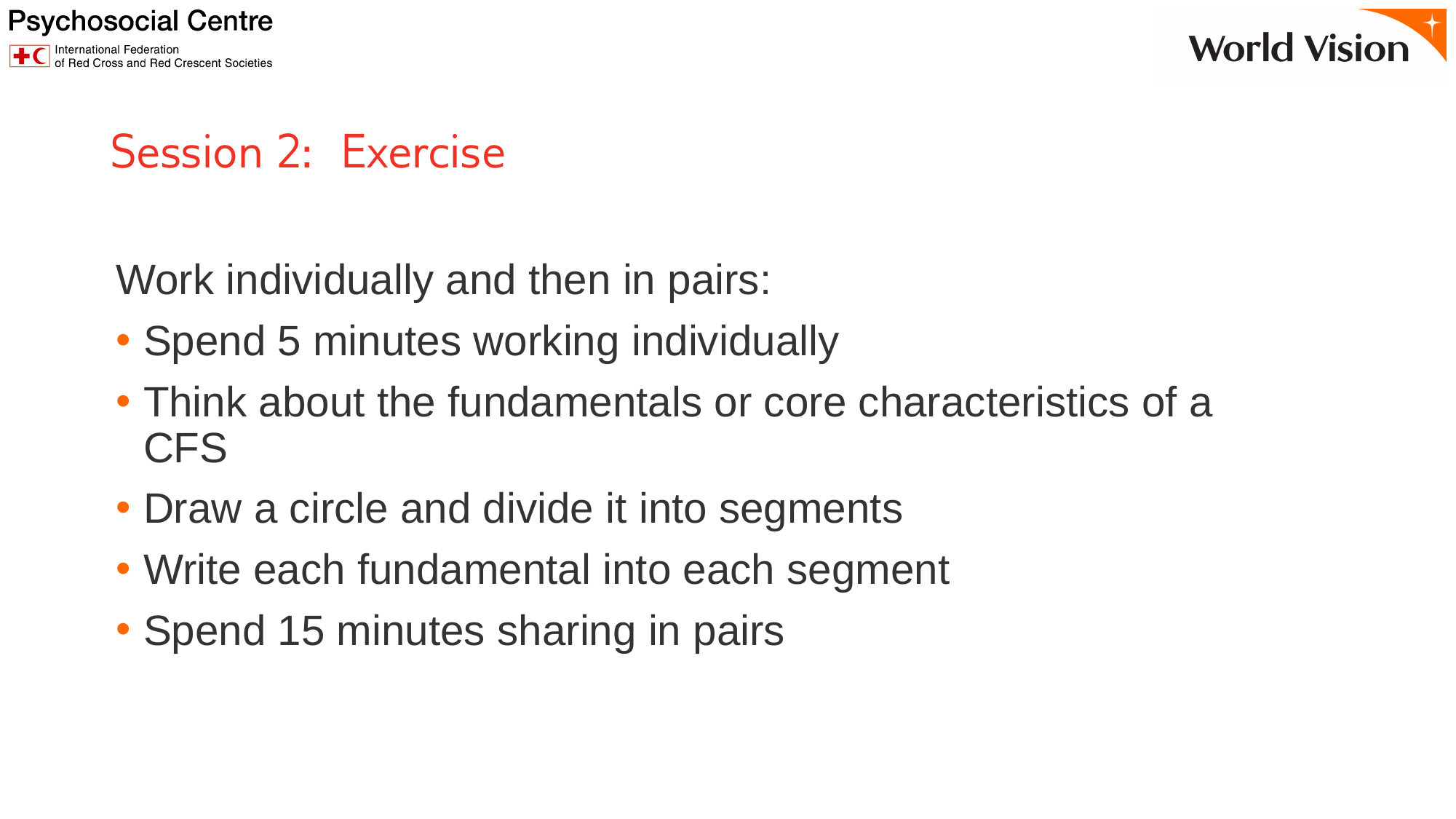

# Session 2:  Exercise
Work individually and then in pairs:
Spend 5 minutes working individually
Think about the fundamentals or core characteristics of a CFS
Draw a circle and divide it into segments
Write each fundamental into each segment
Spend 15 minutes sharing in pairs